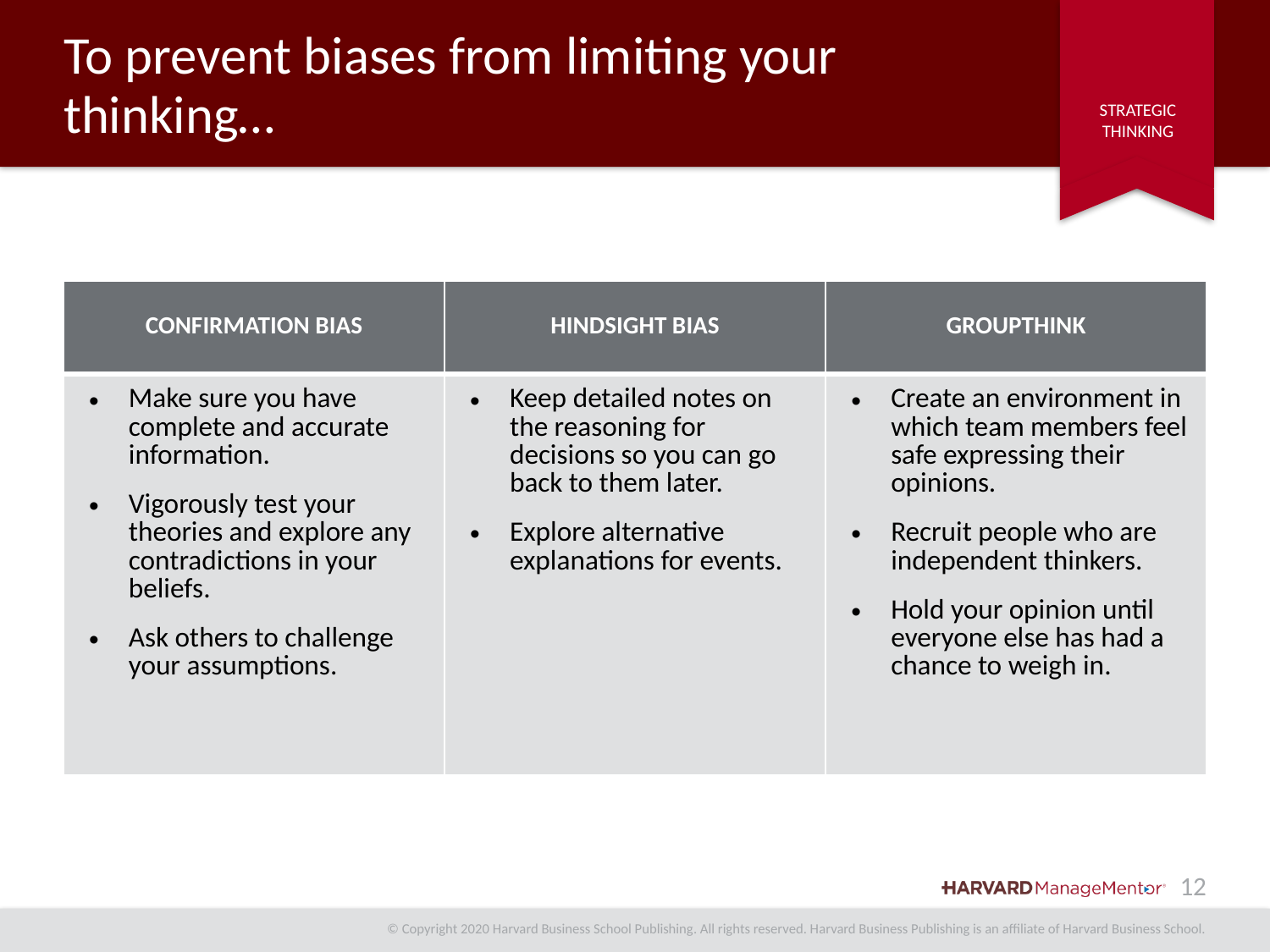

# To prevent biases from limiting your thinking…
| CONFIRMATION BIAS | HINDSIGHT BIAS | GROUPTHINK |
| --- | --- | --- |
| Make sure you have complete and accurate information. Vigorously test your theories and explore any contradictions in your beliefs. Ask others to challenge your assumptions. | Keep detailed notes on the reasoning for decisions so you can go back to them later. Explore alternative explanations for events. | Create an environment in which team members feel safe expressing their opinions. Recruit people who are independent thinkers. Hold your opinion until everyone else has had a chance to weigh in. |